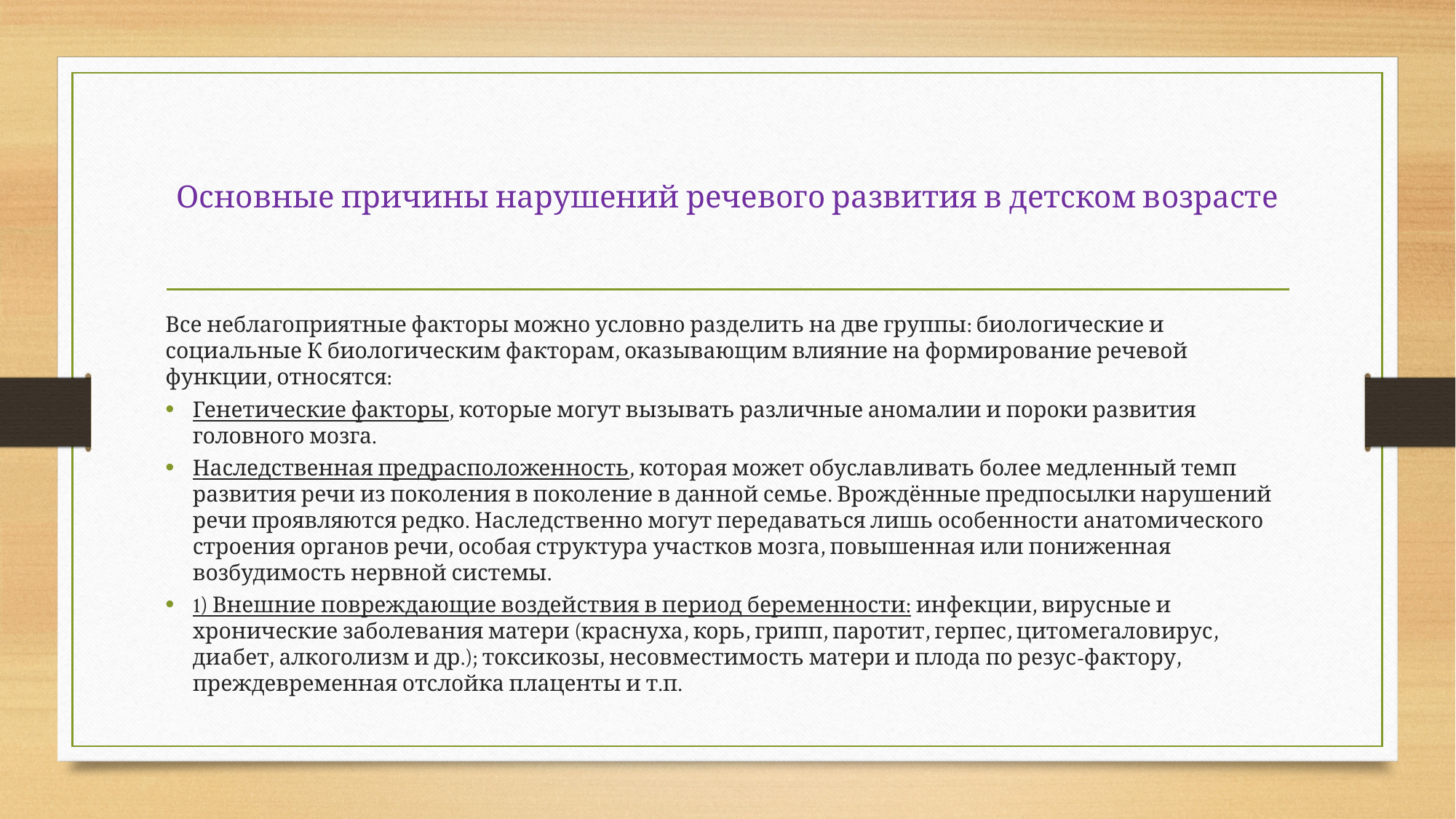

# Основные причины нарушений речевого развития в детском возрасте
Все неблагоприятные факторы можно условно разделить на две группы: биологические и социальные К биологическим факторам, оказывающим влияние на формирование речевой функции, относятся:
Генетические факторы, которые могут вызывать различные аномалии и пороки развития головного мозга.
Наследственная предрасположенность, которая может обуславливать более медленный темп развития речи из поколения в поколение в данной семье. Врождённые предпосылки нарушений речи проявляются редко. Наследственно могут передаваться лишь особенности анатомического строения органов речи, особая структура участков мозга, повышенная или пониженная возбудимость нервной системы.
1) Внешние повреждающие воздействия в период беременности: инфекции, вирусные и хронические заболевания матери (краснуха, корь, грипп, паротит, герпес, цитомегаловирус, диабет, алкоголизм и др.); токсикозы, несовместимость матери и плода по резус-фактору, преждевременная отслойка плаценты и т.п.